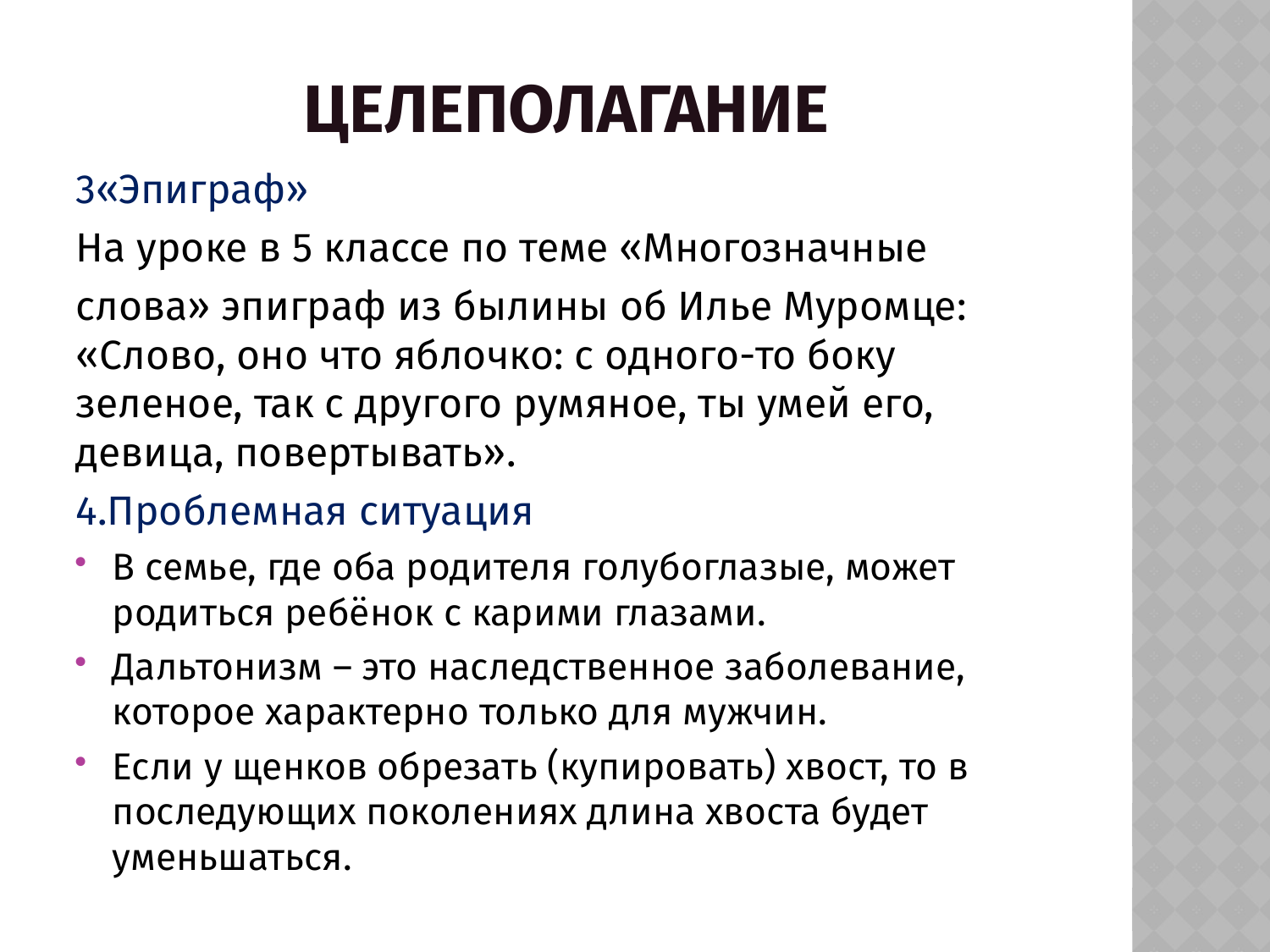

# Целеполагание
3«Эпиграф»
На уроке в 5 классе по теме «Многозначные
слова» эпиграф из былины об Илье Муромце: «Слово, оно что яблочко: с одного-то боку зеленое, так с другого румяное, ты умей его, девица, повертывать».
4.Проблемная ситуация
В семье, где оба родителя голубоглазые, может родиться ребёнок с карими глазами.
Дальтонизм – это наследственное заболевание, которое характерно только для мужчин.
Если у щенков обрезать (купировать) хвост, то в последующих поколениях длина хвоста будет уменьшаться.